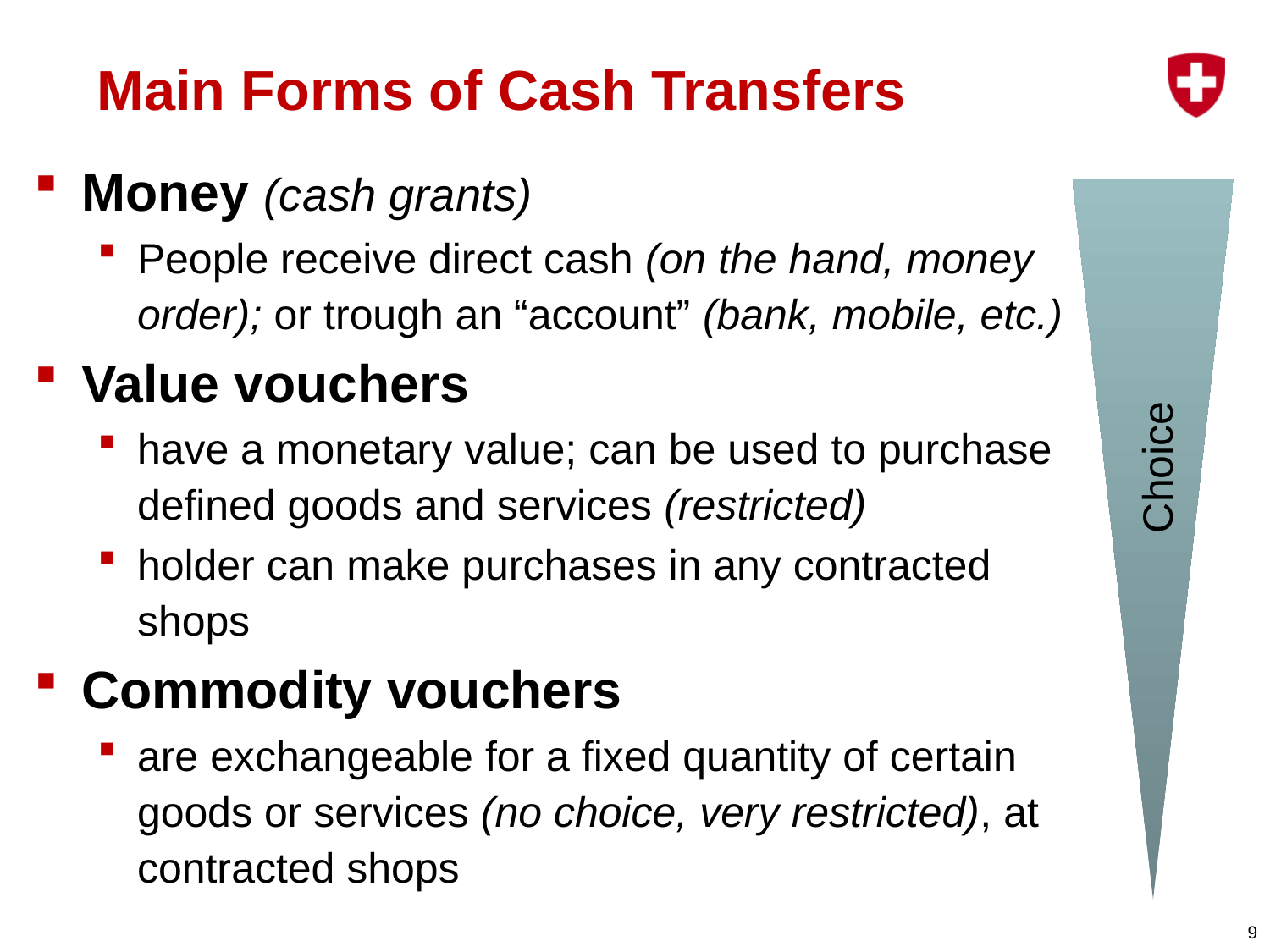

# Main Forms of Cash Transfers
Money (cash grants)
People receive direct cash (on the hand, money order); or trough an “account” (bank, mobile, etc.)
Value vouchers
have a monetary value; can be used to purchase defined goods and services (restricted)
holder can make purchases in any contracted shops
Commodity vouchers
are exchangeable for a fixed quantity of certain goods or services (no choice, very restricted), at contracted shops
Choice
9